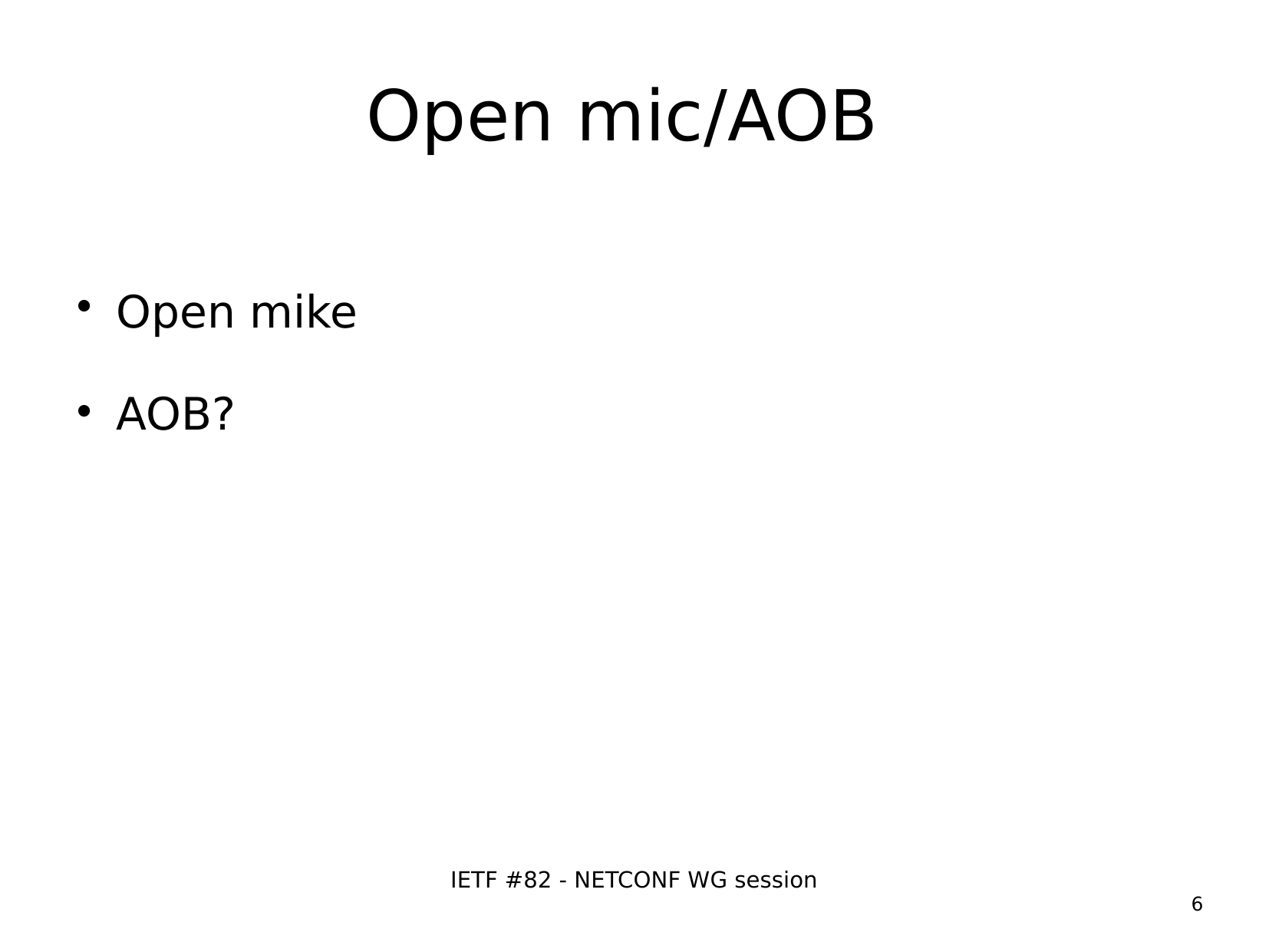

# Open mic/AOB

Open mike

AOB?

IETF #82 - NETCONF WG session
6